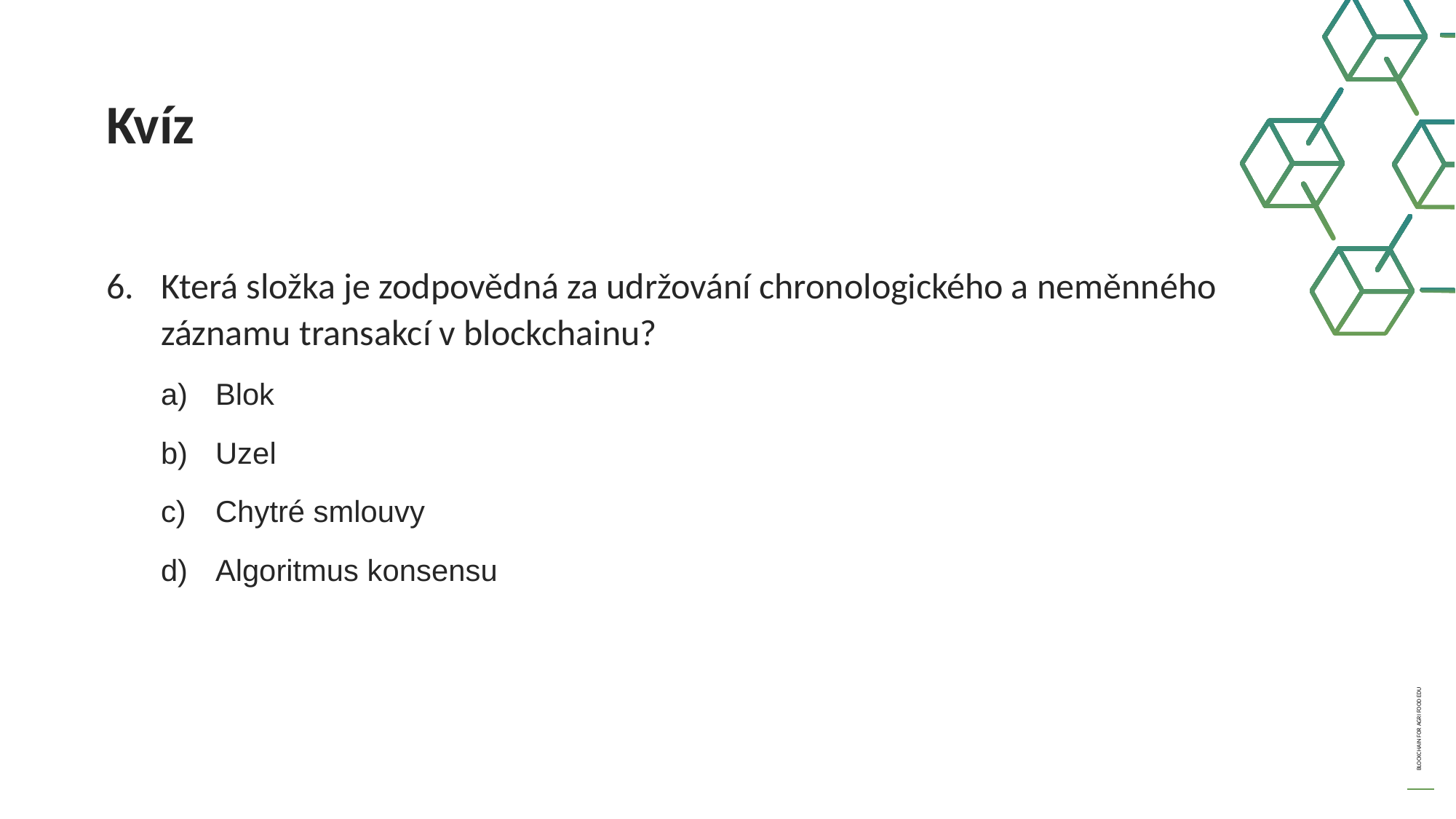

Kvíz
Která složka je zodpovědná za udržování chronologického a neměnného záznamu transakcí v blockchainu?
Blok
Uzel
Chytré smlouvy
Algoritmus konsensu